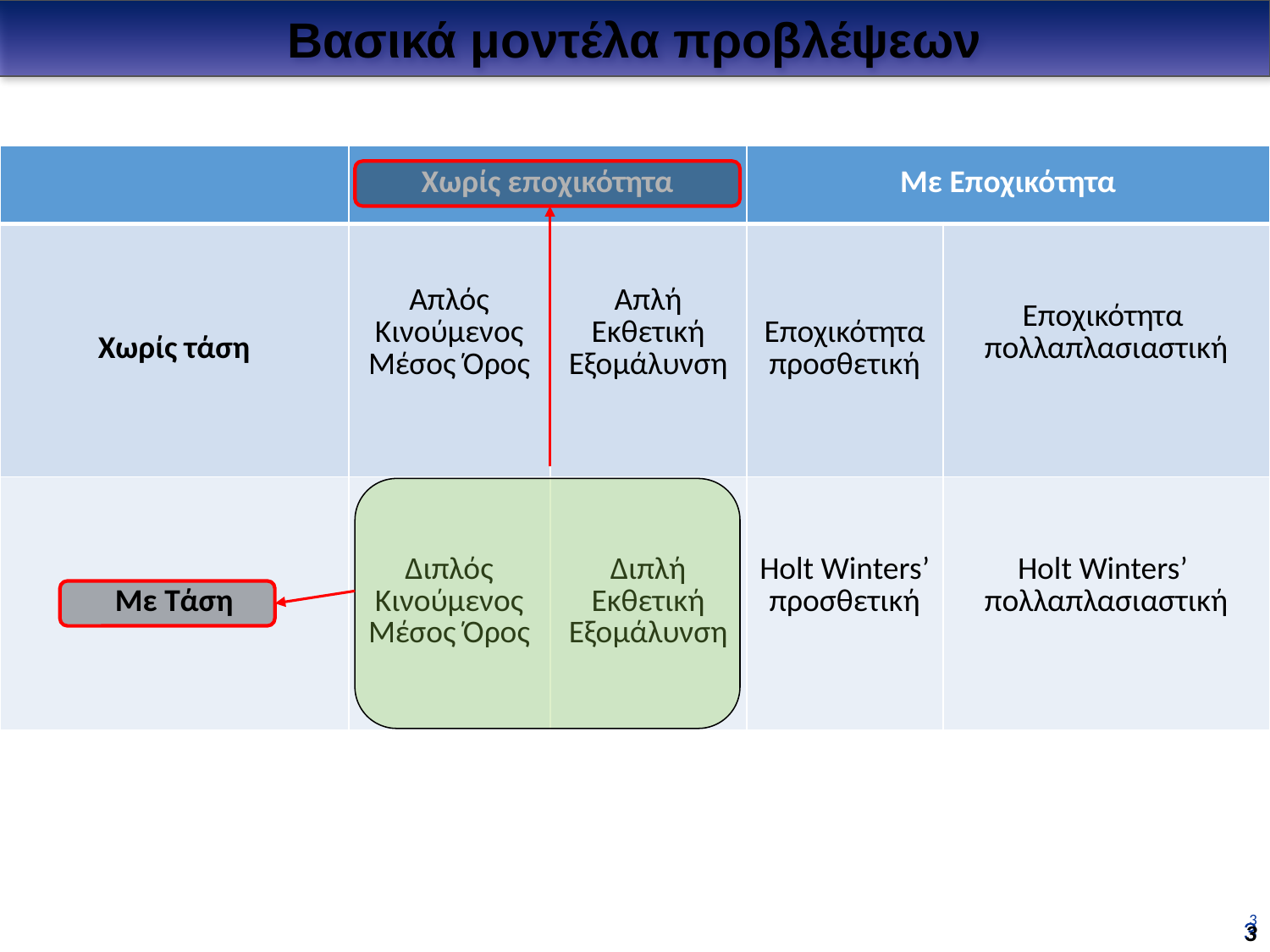

Βασικά μοντέλα προβλέψεων
|  | Χωρίς εποχικότητα |  | Με Εποχικότητα |  |
| --- | --- | --- | --- | --- |
| Χωρίς τάση | Απλός Κινούμενος Μέσος Όρος | Απλή Εκθετική Εξομάλυνση | Εποχικότητα προσθετική | Εποχικότητα πολλαπλασιαστική |
| Με Τάση | Διπλός Κινούμενος Μέσος Όρος | Διπλή Εκθετική Εξομάλυνση | Holt Winters’ προσθετική | Holt Winters’ πολλαπλασιαστική |

3
3
3